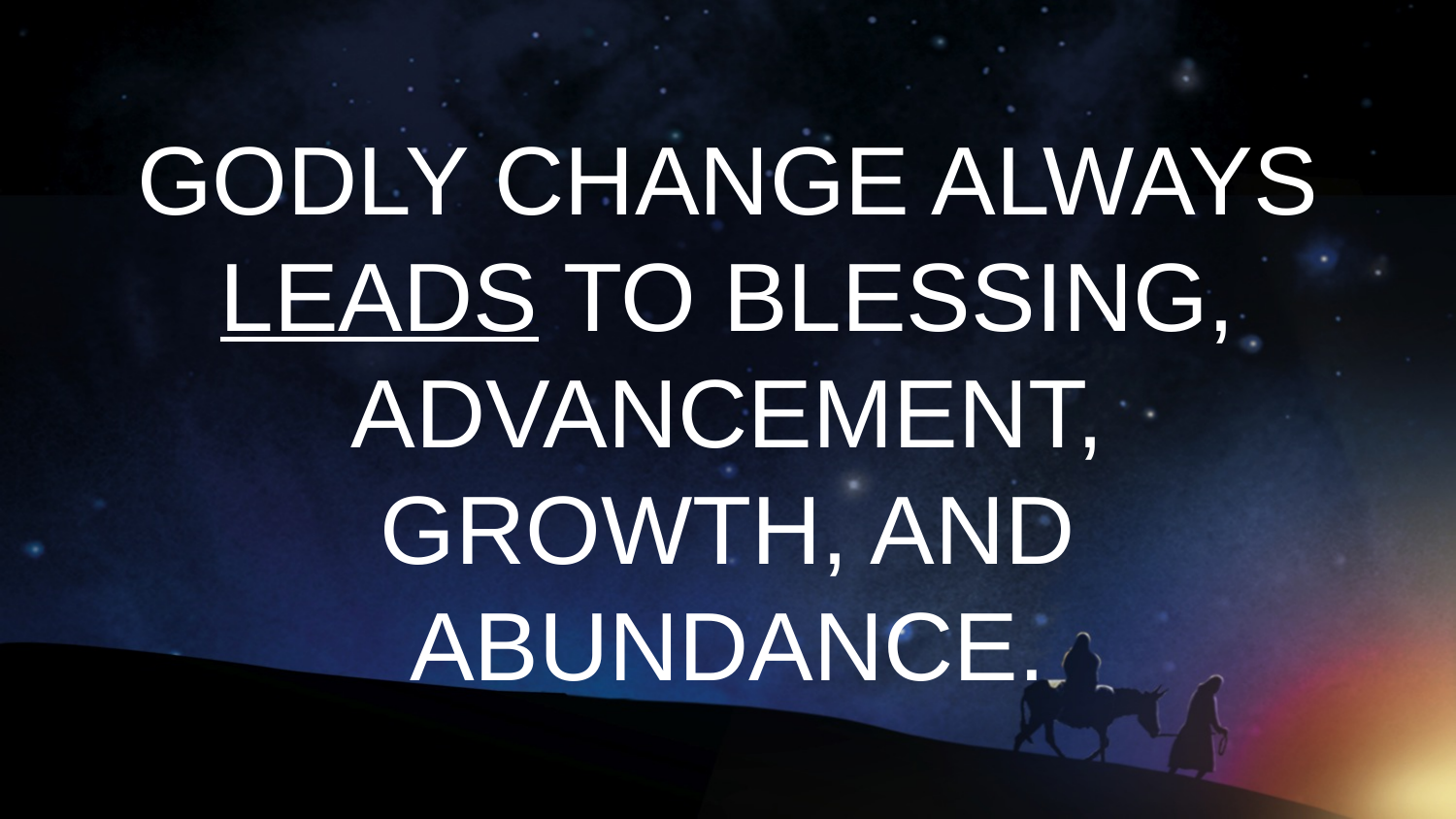

# GODLY CHANGE ALWAYS LEADS TO BLESSING, ADVANCEMENT, GROWTH, AND ABUNDANCE.